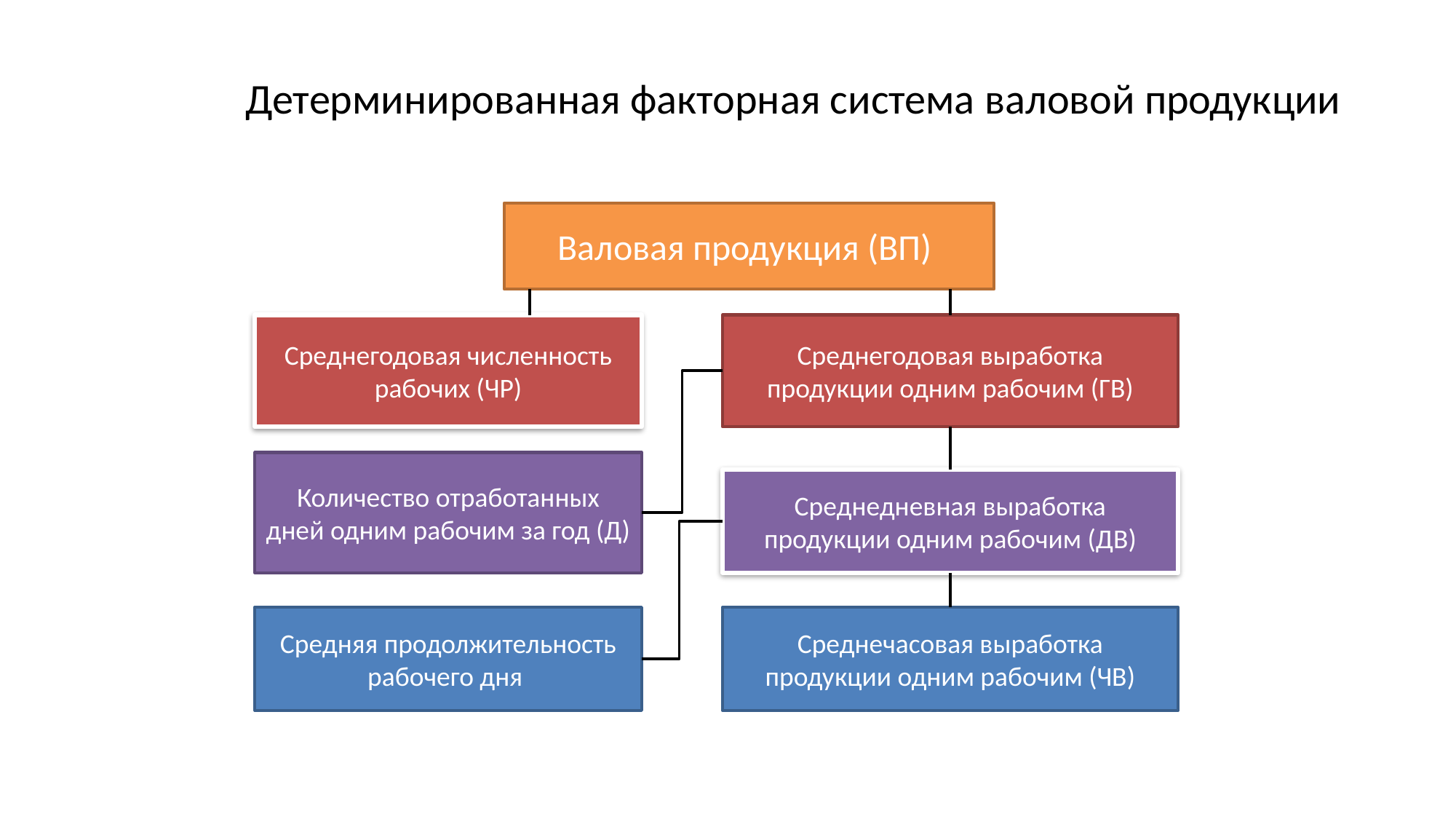

# Детерминированная факторная система валовой продукции

Валовая продукция (ВП)
Среднегодовая численность рабочих (ЧР)
Среднегодовая выработка продукции одним рабочим (ГВ)
Количество отработанных дней одним рабочим за год (Д)
Среднедневная выработка продукции одним рабочим (ДВ)
Средняя продолжительность рабочего дня
Среднечасовая выработка продукции одним рабочим (ЧВ)